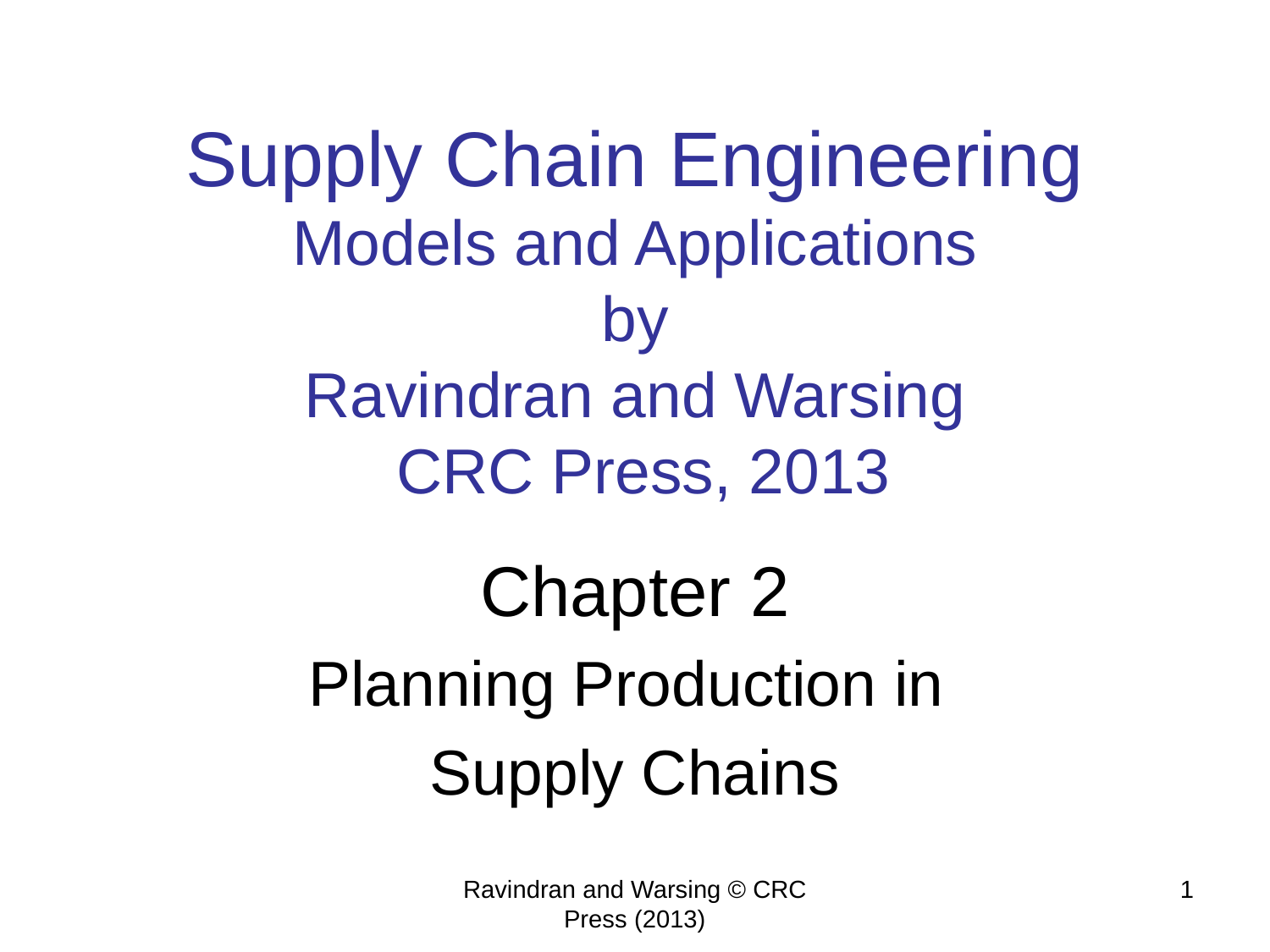

# Supply Chain Engineering Models and Applications by Ravindran and Warsing CRC Press, 2013
Chapter 2
Planning Production in
Supply Chains
Ravindran and Warsing © CRC Press (2013)
1